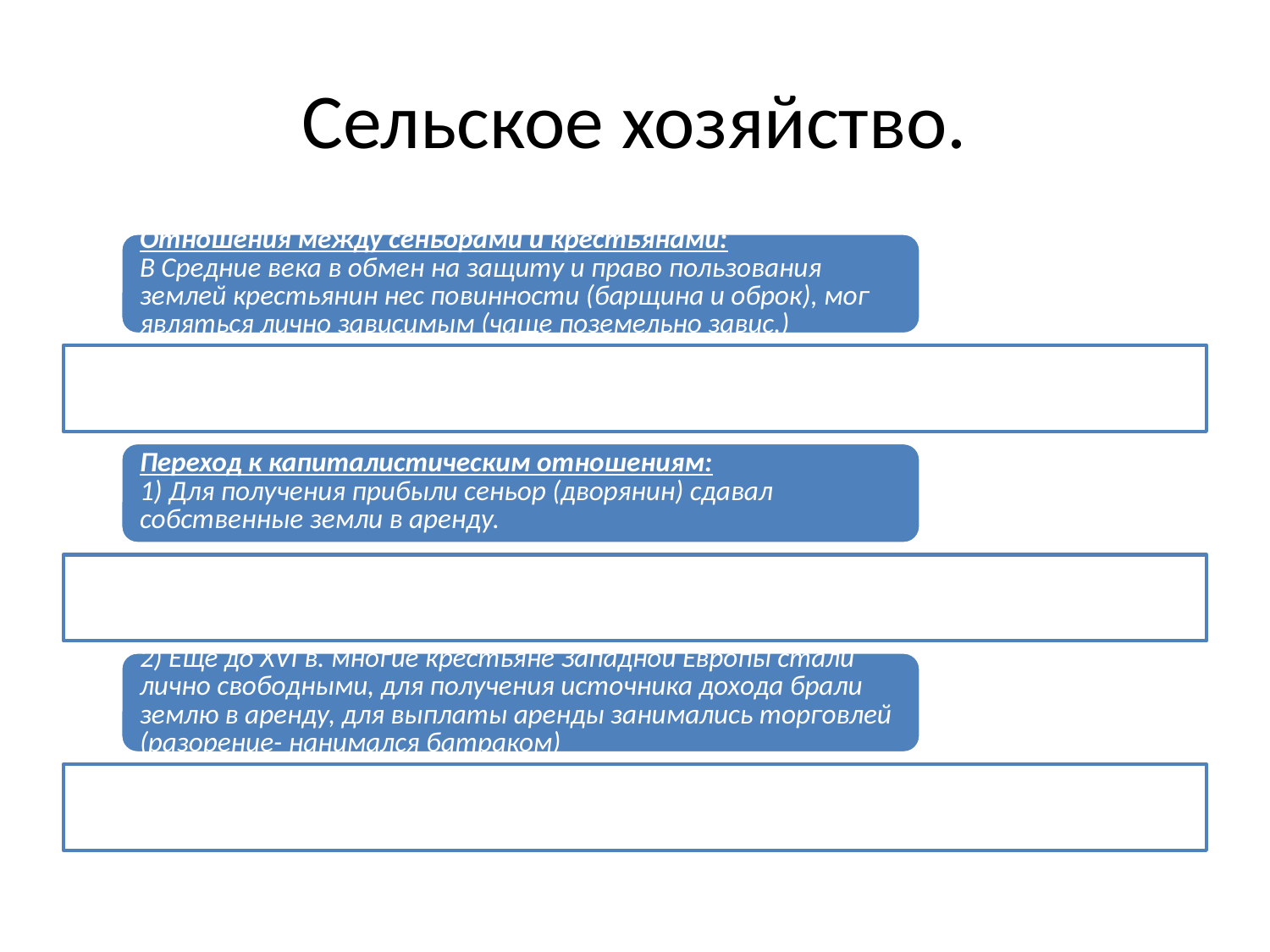

# Сельское хозяйство.
Отношения между сеньорами и крестьянами:
В Средние века в обмен на защиту и право пользования землей крестьянин нес повинности (барщина и оброк), мог являться лично зависимым (чаще поземельно завис.)
Переход к капиталистическим отношениям:
1) Для получения прибыли сеньор (дворянин) сдавал собственные земли в аренду.
2) Еще до XVI в. многие крестьяне Западной Европы стали лично свободными, для получения источника дохода брали землю в аренду, для выплаты аренды занимались торговлей (разорение- нанимался батраком)